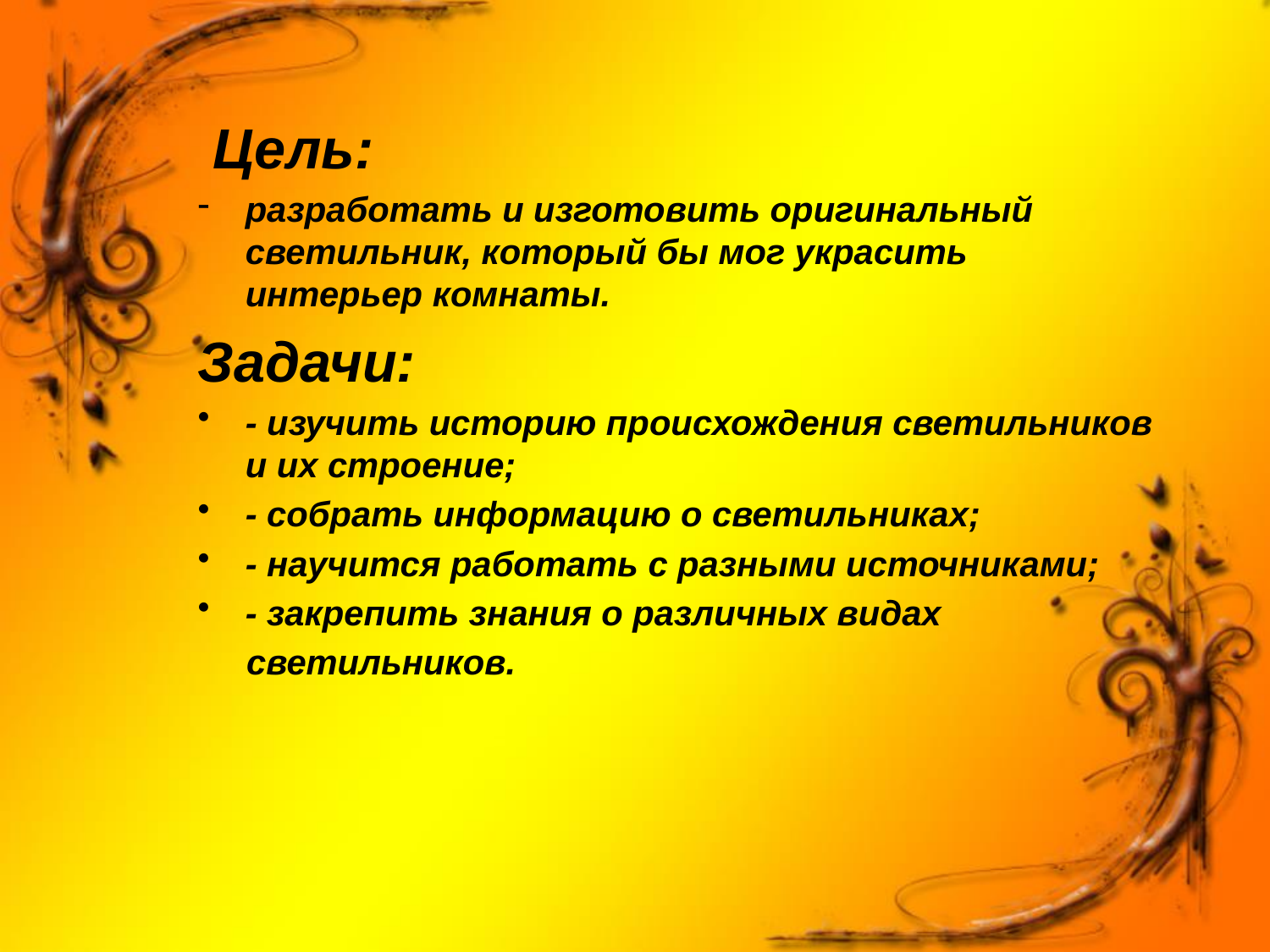

Цель:
разработать и изготовить оригинальный светильник, который бы мог украсить   интерьер комнаты.
Задачи:
- изучить историю происхождения светильников и их строение;
- собрать информацию о светильниках;
- научится работать с разными источниками;
- закрепить знания о различных видах
     светильников.